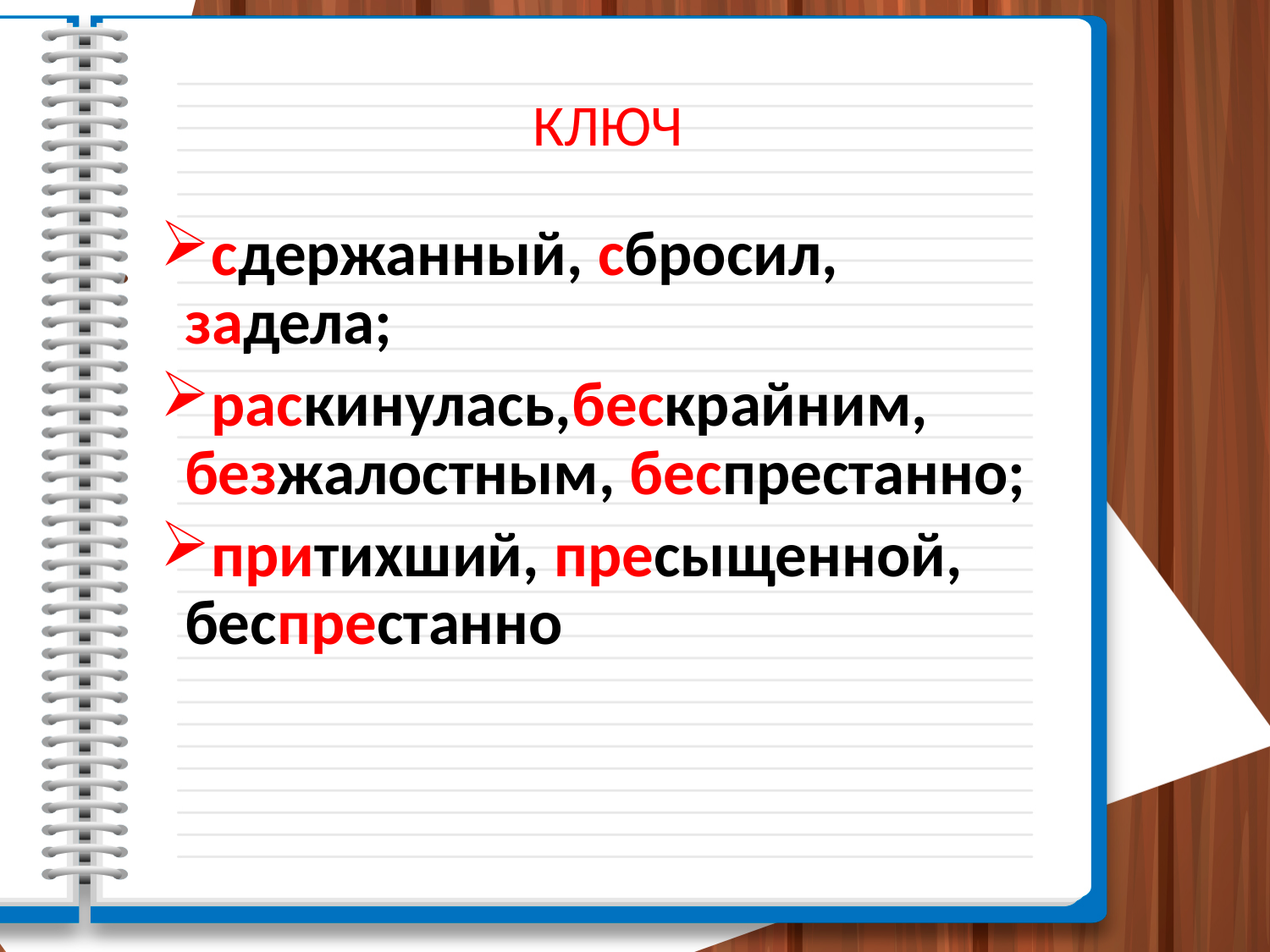

# КЛЮЧ
сдержанный, сбросил, задела;
раскинулась,бескрайним, безжалостным, беспрестанно;
притихший, пресыщенной, беспрестанно